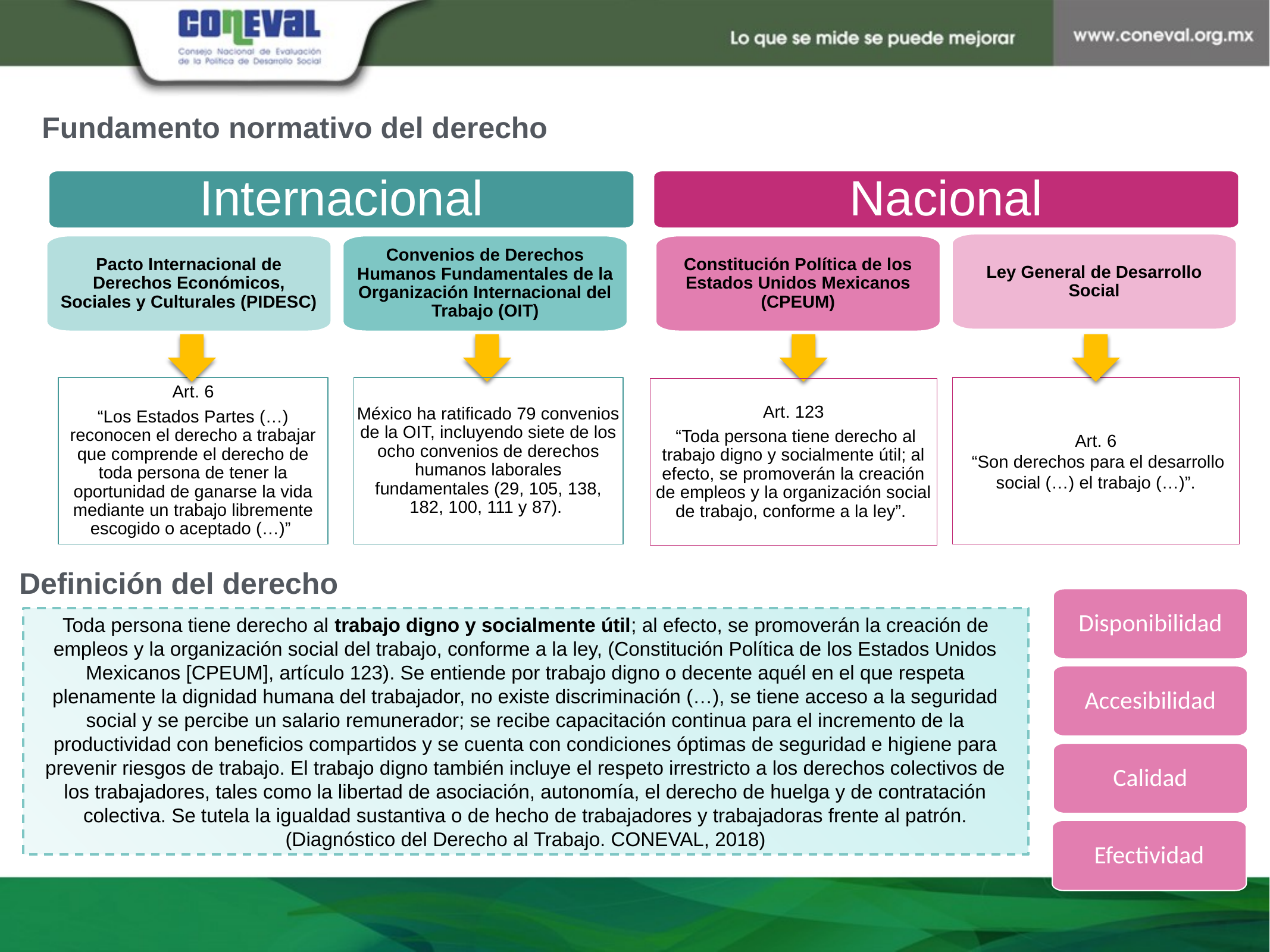

Fundamento normativo del derecho
Internacional
Nacional
Ley General de Desarrollo Social
Pacto Internacional de Derechos Económicos, Sociales y Culturales (PIDESC)
Convenios de Derechos Humanos Fundamentales de la Organización Internacional del Trabajo (OIT)
Constitución Política de los Estados Unidos Mexicanos (CPEUM)

Art. 6
“Los Estados Partes (…) reconocen el derecho a trabajar que comprende el derecho de toda persona de tener la oportunidad de ganarse la vida mediante un trabajo libremente escogido o aceptado (…)”
México ha ratificado 79 convenios de la OIT, incluyendo siete de los ocho convenios de derechos humanos laborales fundamentales (29, 105, 138, 182, 100, 111 y 87).
Art. 6
 “Son derechos para el desarrollo social (…) el trabajo (…)”.
Art. 123
 “Toda persona tiene derecho al trabajo digno y socialmente útil; al efecto, se promoverán la creación de empleos y la organización social de trabajo, conforme a la ley”.
Definición del derecho
Disponibilidad
Toda persona tiene derecho al trabajo digno y socialmente útil; al efecto, se promoverán la creación de empleos y la organización social del trabajo, conforme a la ley, (Constitución Política de los Estados Unidos Mexicanos [CPEUM], artículo 123). Se entiende por trabajo digno o decente aquél en el que respeta plenamente la dignidad humana del trabajador, no existe discriminación (…), se tiene acceso a la seguridad social y se percibe un salario remunerador; se recibe capacitación continua para el incremento de la productividad con beneficios compartidos y se cuenta con condiciones óptimas de seguridad e higiene para prevenir riesgos de trabajo. El trabajo digno también incluye el respeto irrestricto a los derechos colectivos de los trabajadores, tales como la libertad de asociación, autonomía, el derecho de huelga y de contratación colectiva. Se tutela la igualdad sustantiva o de hecho de trabajadores y trabajadoras frente al patrón. (Diagnóstico del Derecho al Trabajo. CONEVAL, 2018)
Accesibilidad
Calidad
Efectividad